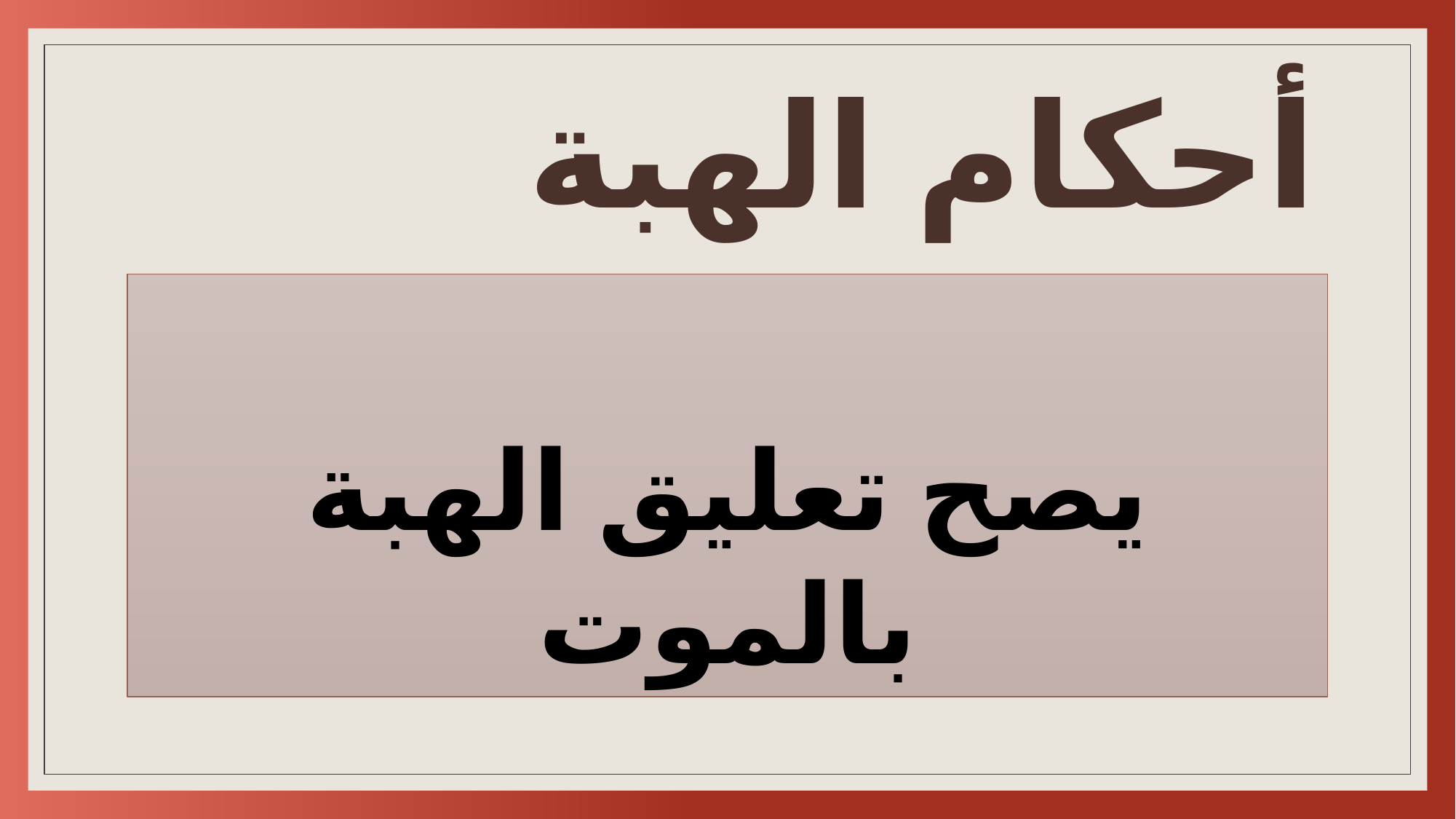

# أحكام الهبة

يصح تعليق الهبة بالموت